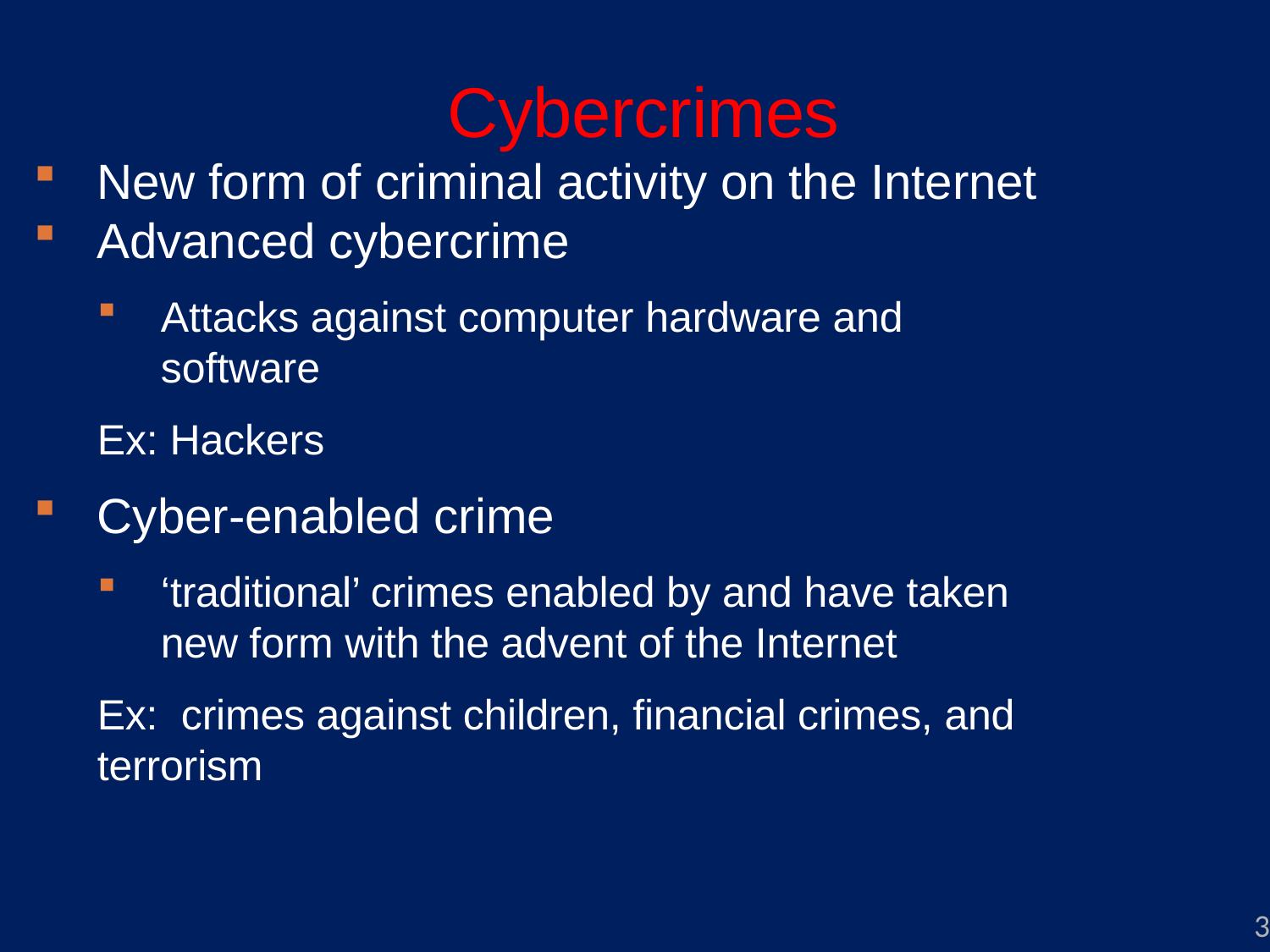

# Cybercrimes
New form of criminal activity on the Internet
Advanced cybercrime
Attacks against computer hardware and software
Ex: Hackers
Cyber-enabled crime
‘traditional’ crimes enabled by and have taken new form with the advent of the Internet
Ex:  crimes against children, financial crimes, and terrorism
3